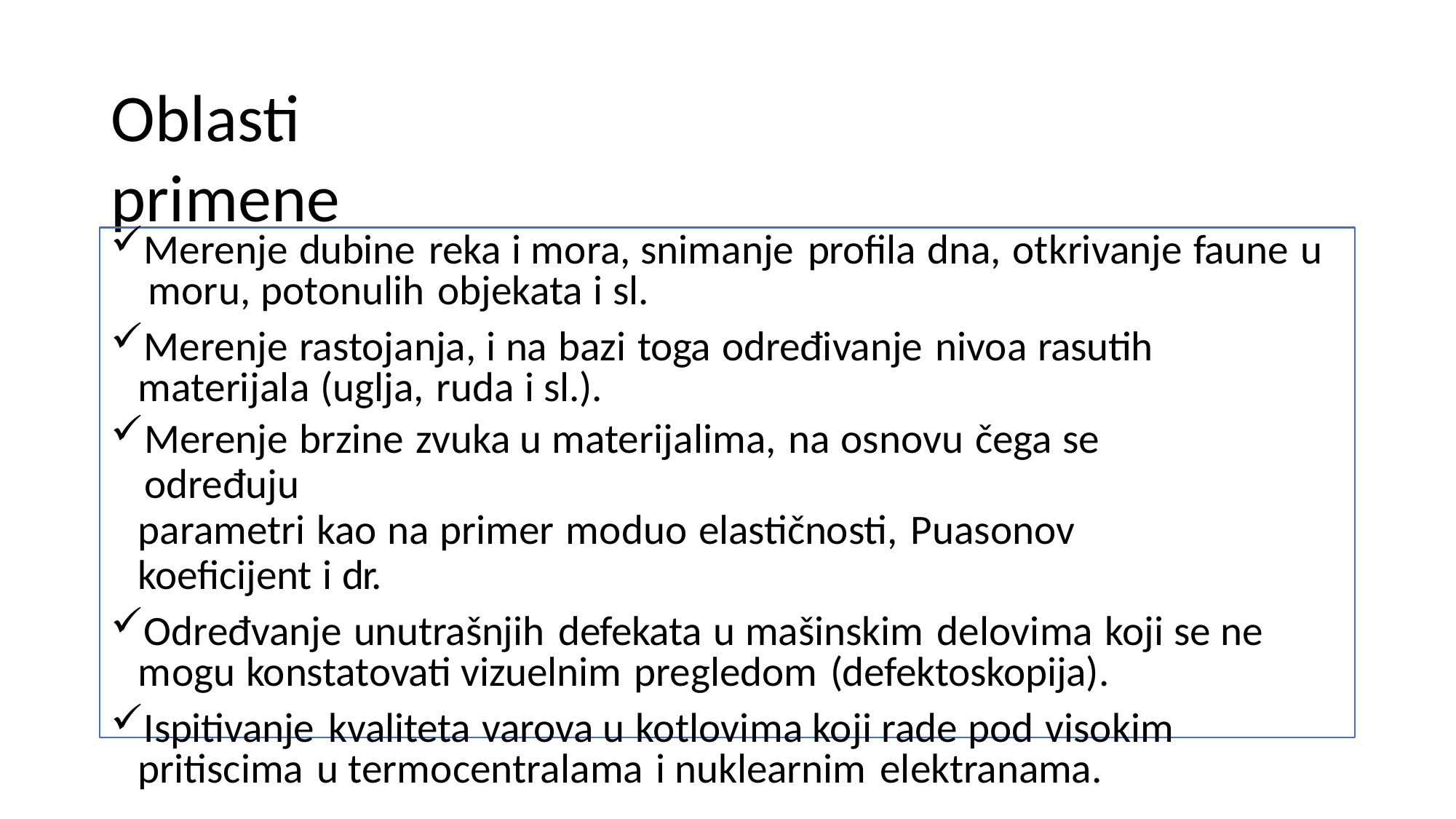

# Oblasti primene
Merenje dubine reka i mora, snimanje profila dna, otkrivanje faune u  moru, potonulih objekata i sl.
Merenje rastojanja, i na bazi toga određivanje nivoa rasutih  materijala (uglja, ruda i sl.).
Merenje brzine zvuka u materijalima, na osnovu čega se određuju
parametri kao na primer moduo elastičnosti, Puasonov koeficijent i dr.
Određvanje unutrašnjih defekata u mašinskim delovima koji se ne  mogu konstatovati vizuelnim pregledom (defektoskopija).
Ispitivanje kvaliteta varova u kotlovima koji rade pod visokim  pritiscima u termocentralama i nuklearnim elektranama.